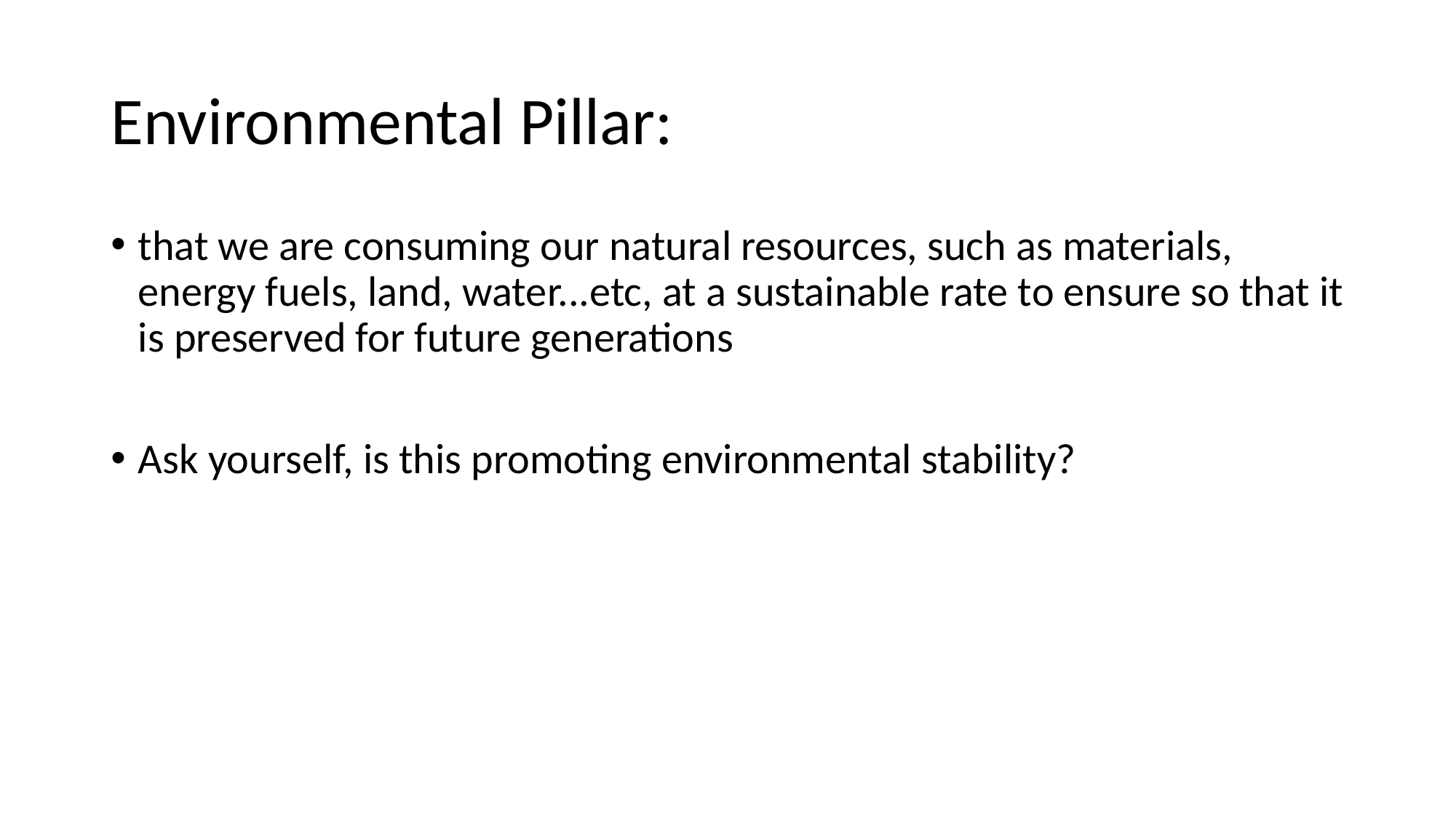

# Environmental Pillar:
that we are consuming our natural resources, such as materials, energy fuels, land, water...etc, at a sustainable rate to ensure so that it is preserved for future generations

Ask yourself, is this promoting environmental stability?